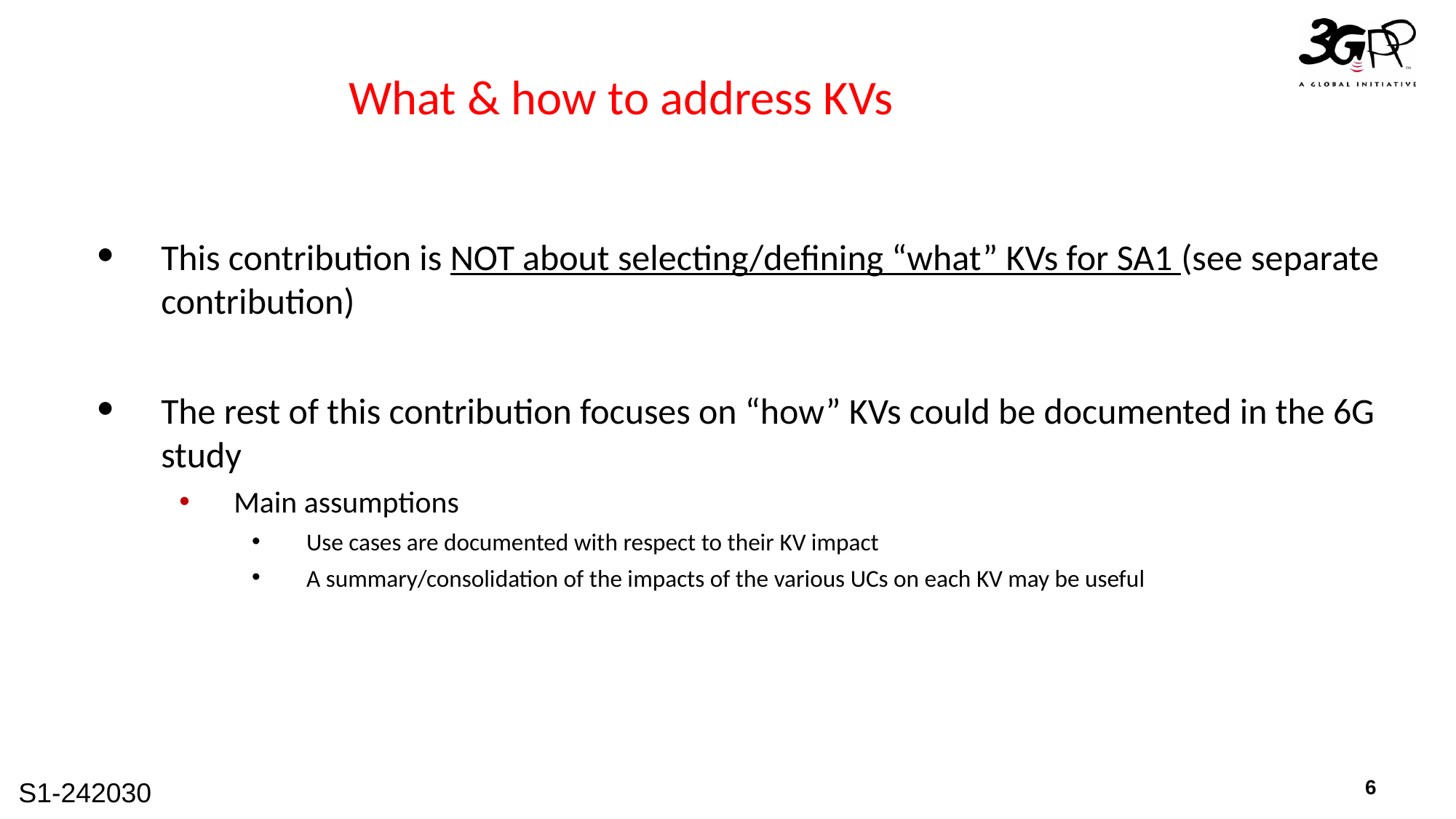

# What & how to address KVs

This contribution is NOT about selecting/defining “what” KVs for SA1 (see separate contribution)

The rest of this contribution focuses on “how” KVs could be documented in the 6G study
Main assumptions
Use cases are documented with respect to their KV impact
A summary/consolidation of the impacts of the various UCs on each KV may be useful